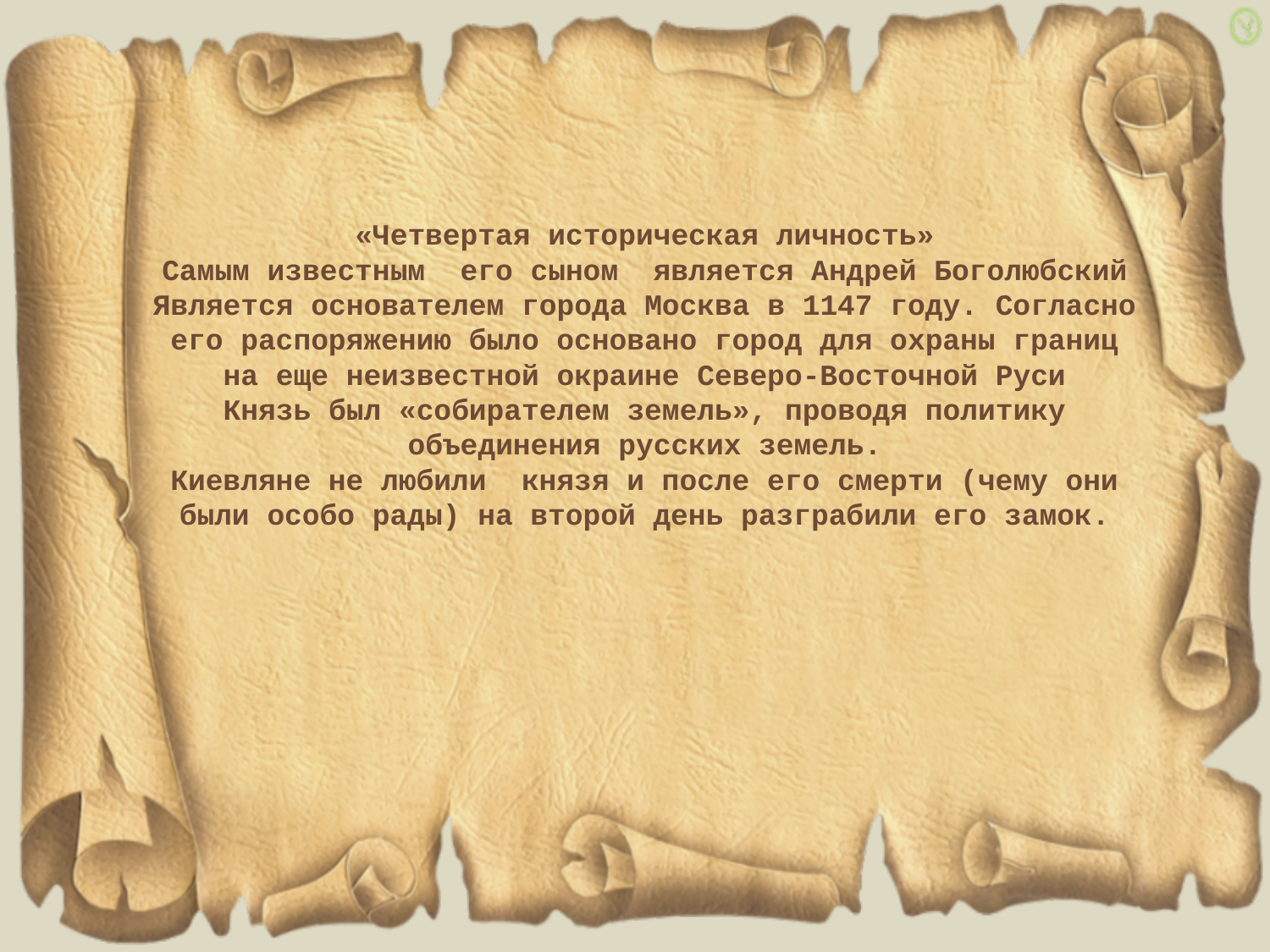

# «Четвертая историческая личность» Самым известным  его сыном  является Андрей Боголюбский Является основателем города Москва в 1147 году. Согласно его распоряжению было основано город для охраны границ на еще неизвестной окраине Северо-Восточной Руси Князь был «собирателем земель», проводя политику объединения русских земель. Киевляне не любили  князя и после его смерти (чему они были особо рады) на второй день разграбили его замок.